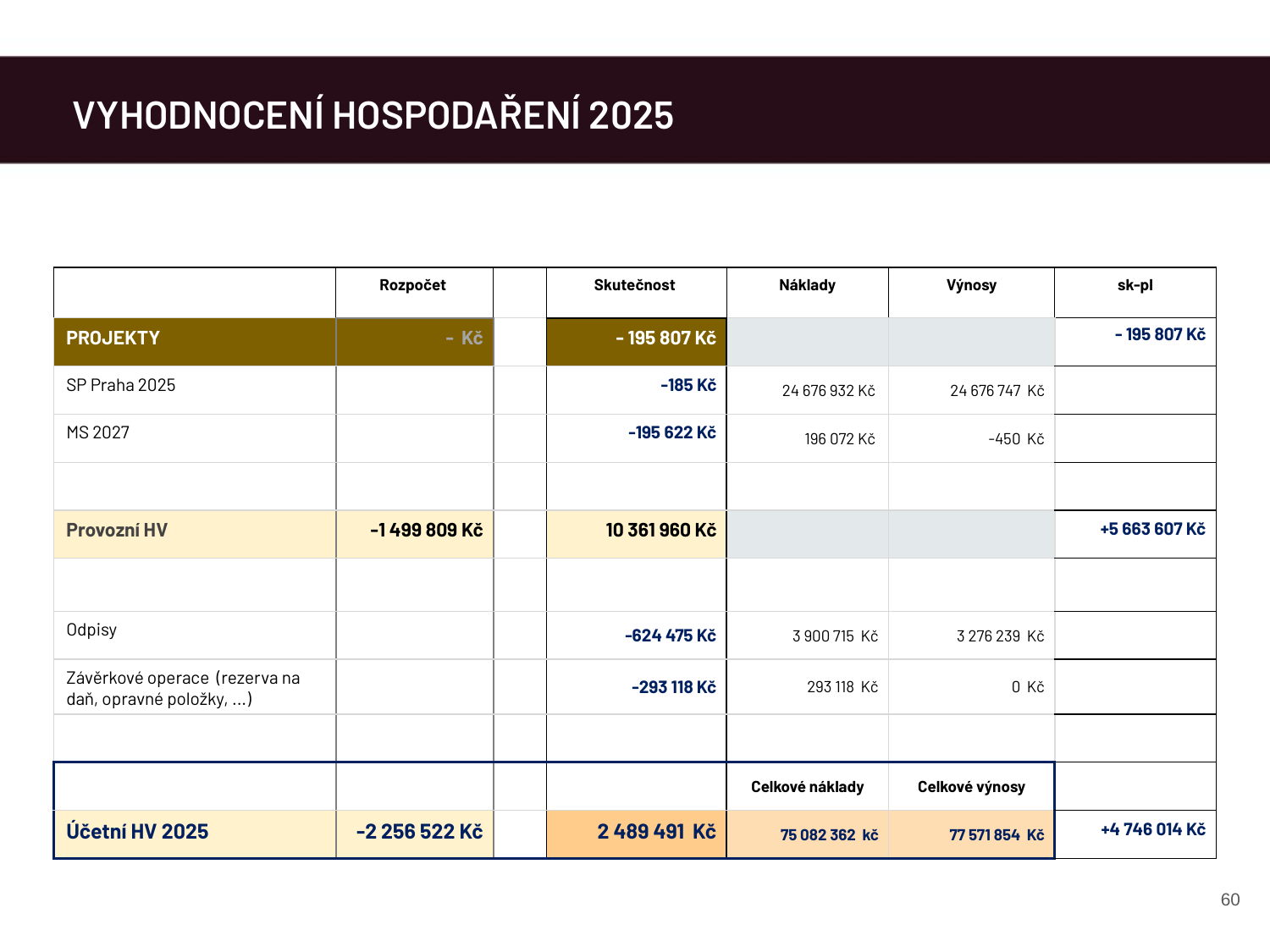

VYHODNOCENÍ HOSPODAŘENÍ 2025
|  | Rozpočet |  | Skutečnost | Náklady | Výnosy | sk-pl |
| --- | --- | --- | --- | --- | --- | --- |
| PROJEKTY | - Kč |  | - 195 807 Kč |  |  | - 195 807 Kč |
| SP Praha 2025 |  |  | -185 Kč | 24 676 932 Kč | 24 676 747 Kč |  |
| MS 2027 |  |  | -195 622 Kč | 196 072 Kč | -450 Kč |  |
|  |  |  |  |  |  |  |
| Provozní HV | -1 499 809 Kč |  | 10 361 960 Kč |  |  | +5 663 607 Kč |
|  |  |  |  |  |  |  |
| Odpisy |  |  | -624 475 Kč | 3 900 715 Kč | 3 276 239 Kč |  |
| Závěrkové operace (rezerva na daň, opravné položky, ...) |  |  | -293 118 Kč | 293 118 Kč | 0 Kč |  |
|  |  |  |  |  |  |  |
|  |  |  |  | Celkové náklady | Celkové výnosy |  |
| Účetní HV 2025 | -2 256 522 Kč |  | 2 489 491 Kč | 75 082 362 kč | 77 571 854 Kč | +4 746 014 Kč |
60